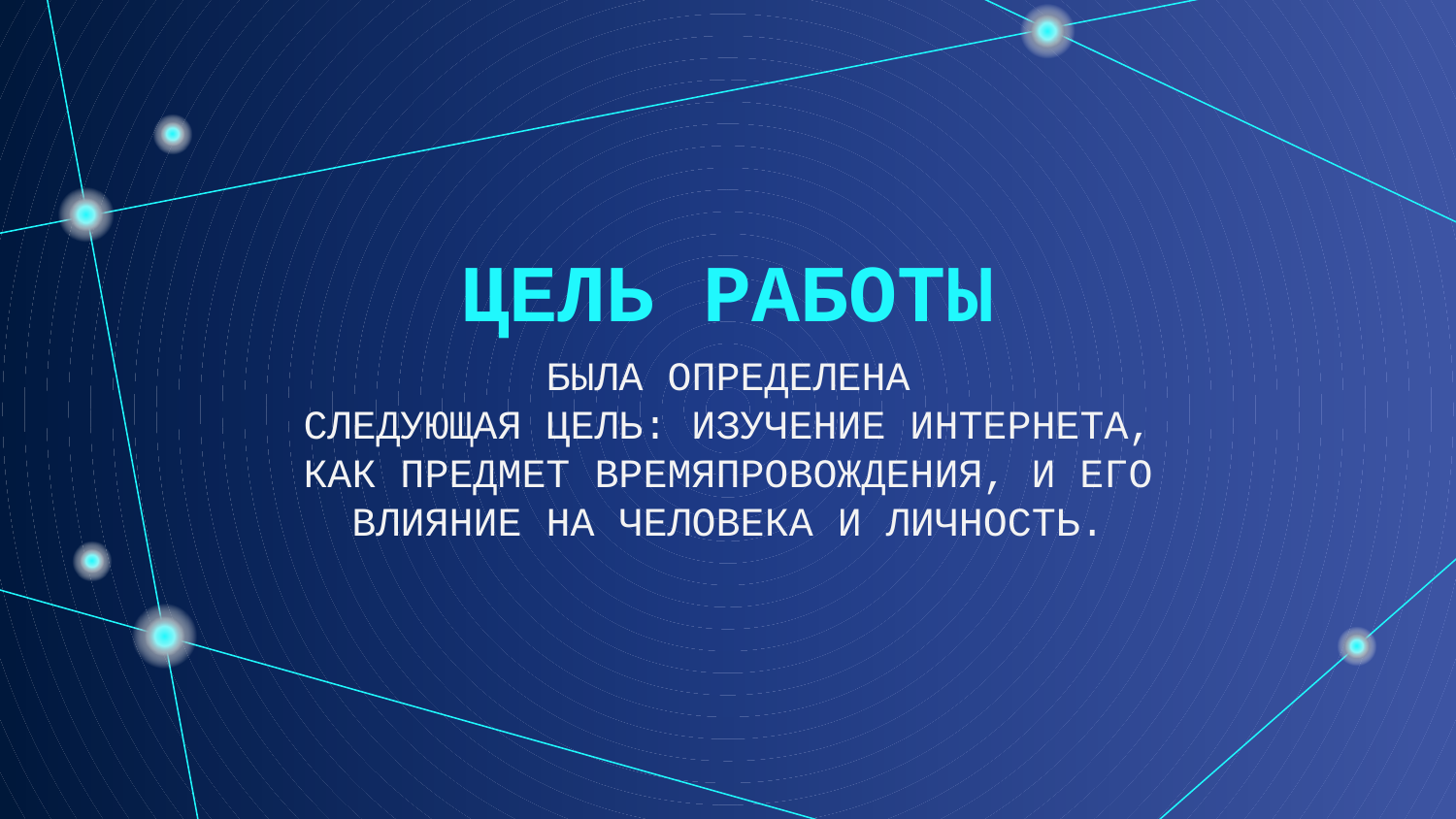

ЦЕЛЬ РАБОТЫ
БЫЛА ОПРЕДЕЛЕНА
СЛЕДУЮЩАЯ ЦЕЛЬ: ИЗУЧЕНИЕ ИНТЕРНЕТА,
КАК ПРЕДМЕТ ВРЕМЯПРОВОЖДЕНИЯ, И ЕГО
ВЛИЯНИЕ НА ЧЕЛОВЕКА И ЛИЧНОСТЬ.